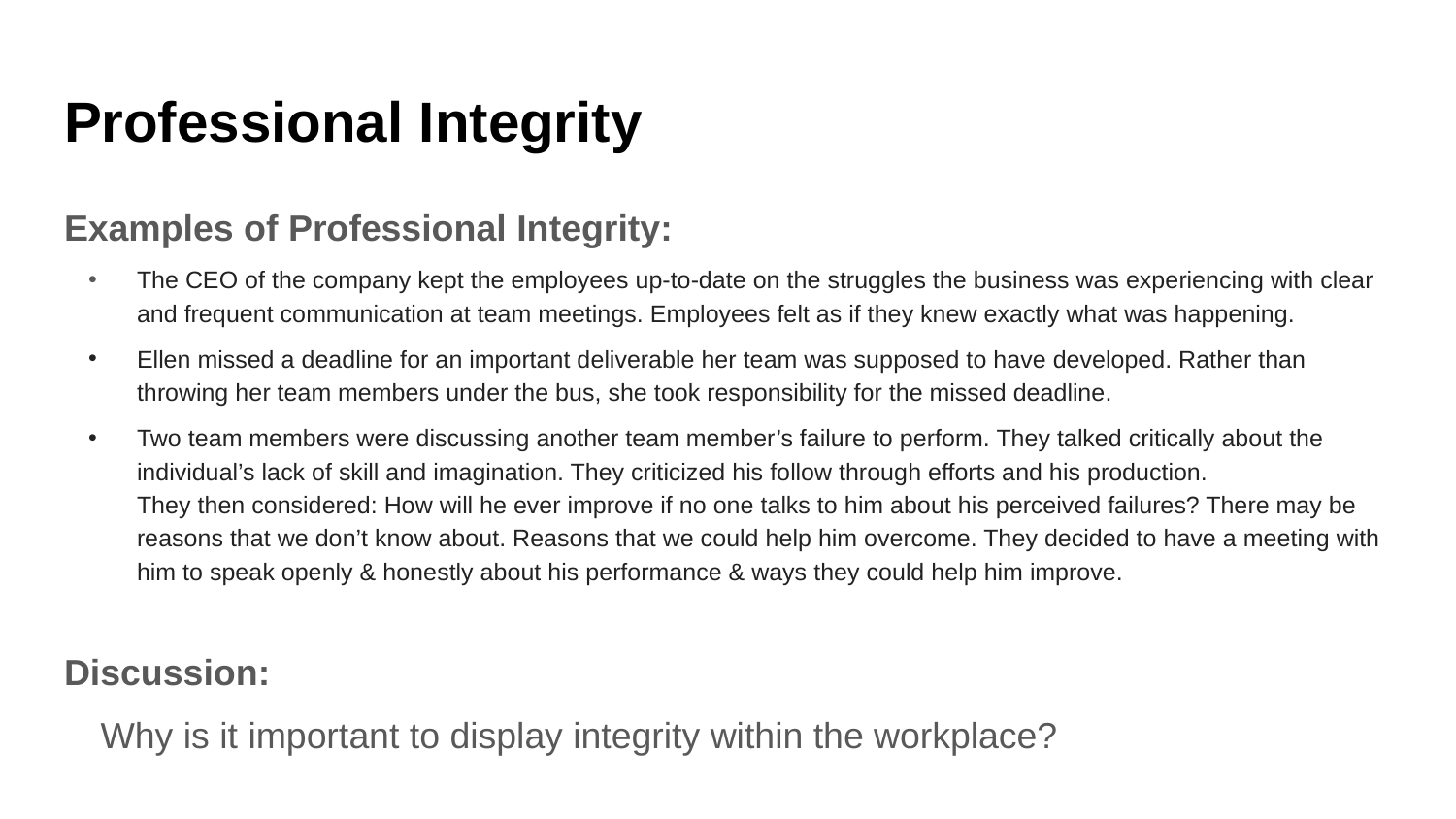

# Professional Integrity
Examples of Professional Integrity:
The CEO of the company kept the employees up-to-date on the struggles the business was experiencing with clear and frequent communication at team meetings. Employees felt as if they knew exactly what was happening.
Ellen missed a deadline for an important deliverable her team was supposed to have developed. Rather than throwing her team members under the bus, she took responsibility for the missed deadline.
Two team members were discussing another team member’s failure to perform. They talked critically about the individual’s lack of skill and imagination. They criticized his follow through efforts and his production.
They then considered: How will he ever improve if no one talks to him about his perceived failures? There may be reasons that we don’t know about. Reasons that we could help him overcome. They decided to have a meeting with him to speak openly & honestly about his performance & ways they could help him improve.

Discussion:
Why is it important to display integrity within the workplace?